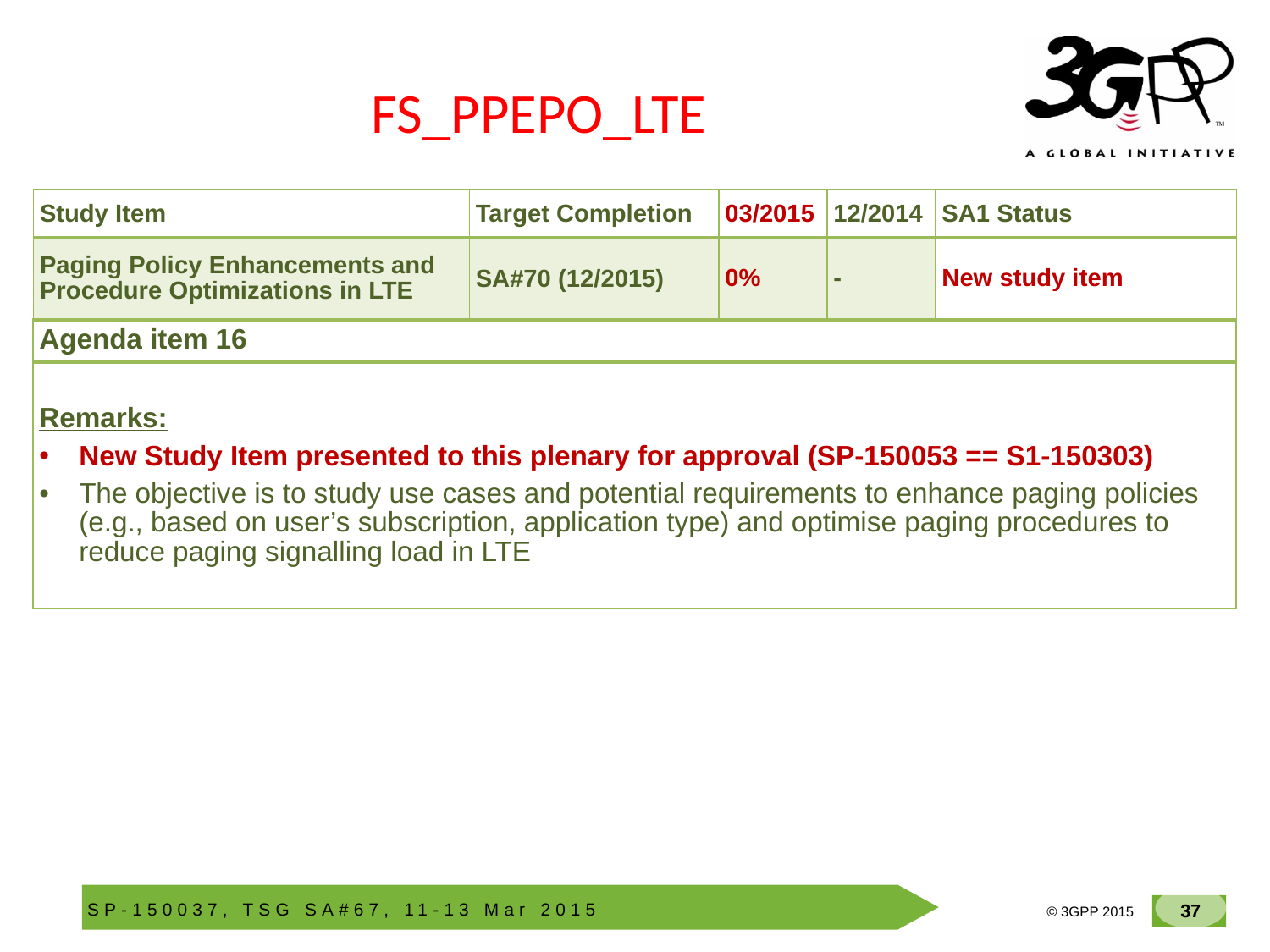

# FS_PPEPO_LTE
| Study Item | Target Completion | 03/2015 | 12/2014 | SA1 Status |
| --- | --- | --- | --- | --- |
| Paging Policy Enhancements and Procedure Optimizations in LTE | SA#70 (12/2015) | 0% | - | New study item |
| Agenda item 16 |
| --- |
|  |
| Remarks: New Study Item presented to this plenary for approval (SP-150053 == S1-150303) The objective is to study use cases and potential requirements to enhance paging policies (e.g., based on user’s subscription, application type) and optimise paging procedures to reduce paging signalling load in LTE |